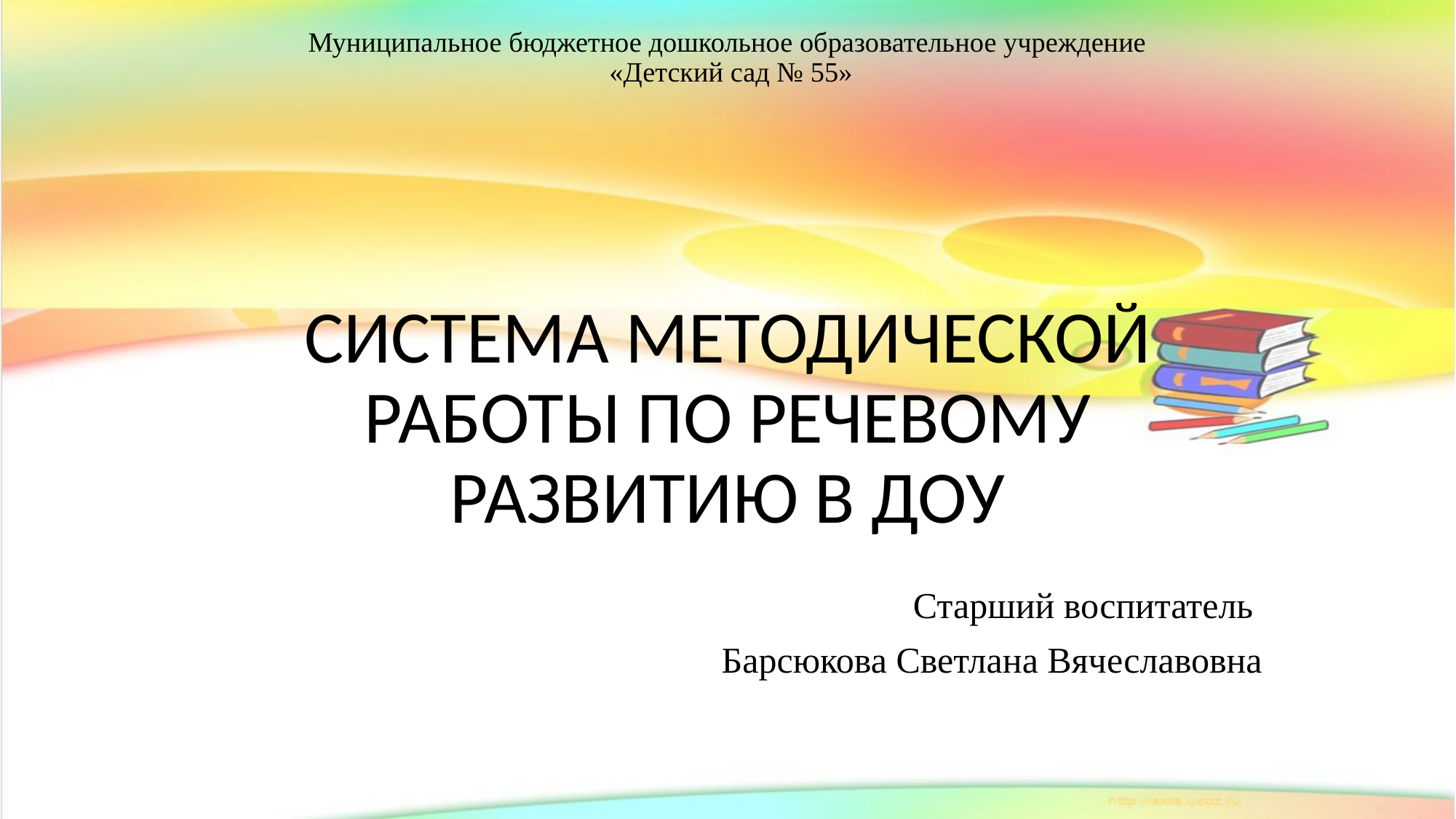

# Муниципальное бюджетное дошкольное образовательное учреждение «Детский сад № 55» СИСТЕМА МЕТОДИЧЕСКОЙ РАБОТЫ ПО РЕЧЕВОМУ РАЗВИТИЮ В ДОУ
Старший воспитатель
Барсюкова Светлана Вячеславовна